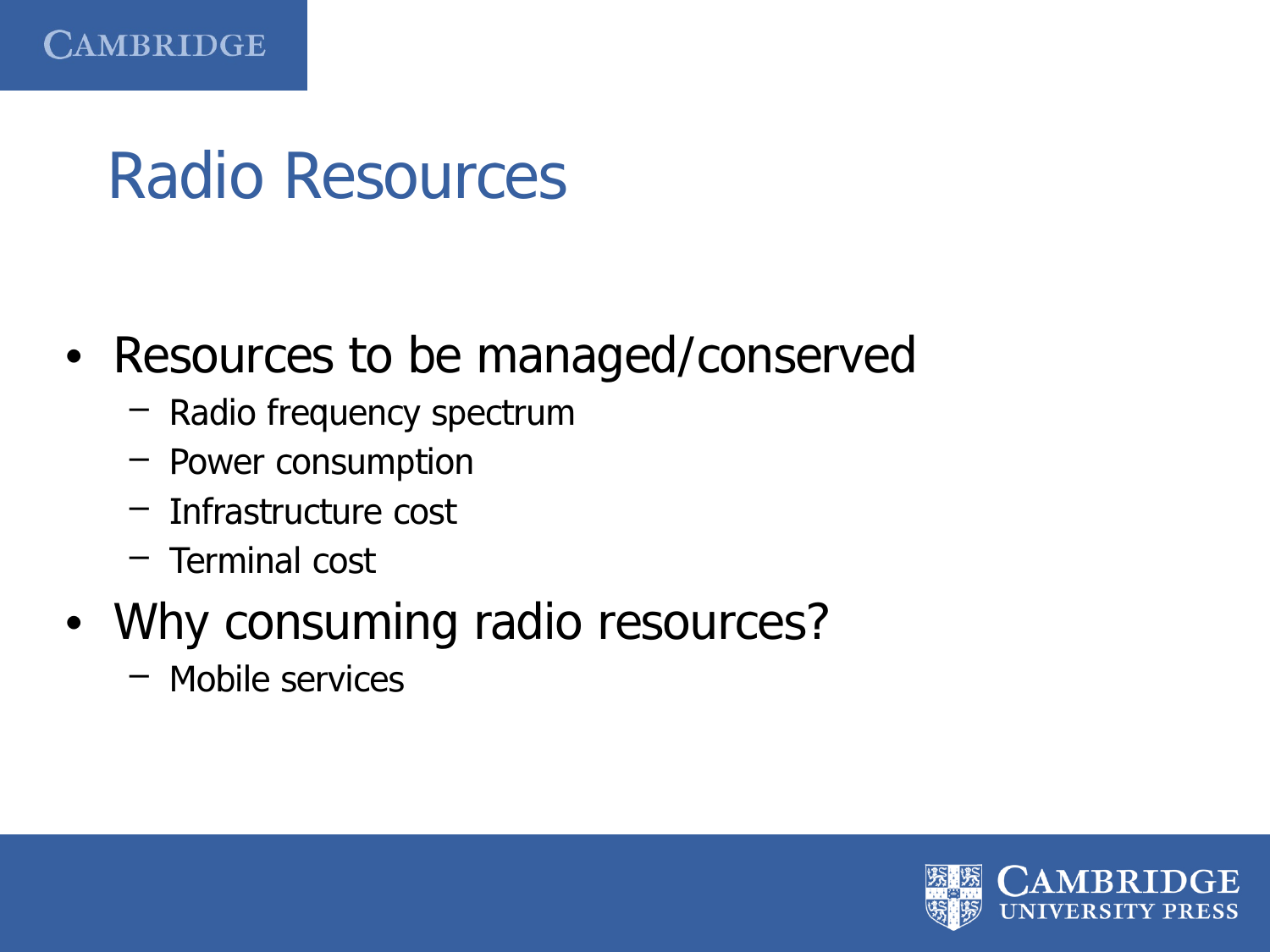

# Radio Resources
Resources to be managed/conserved
Radio frequency spectrum
Power consumption
Infrastructure cost
Terminal cost
Why consuming radio resources?
Mobile services